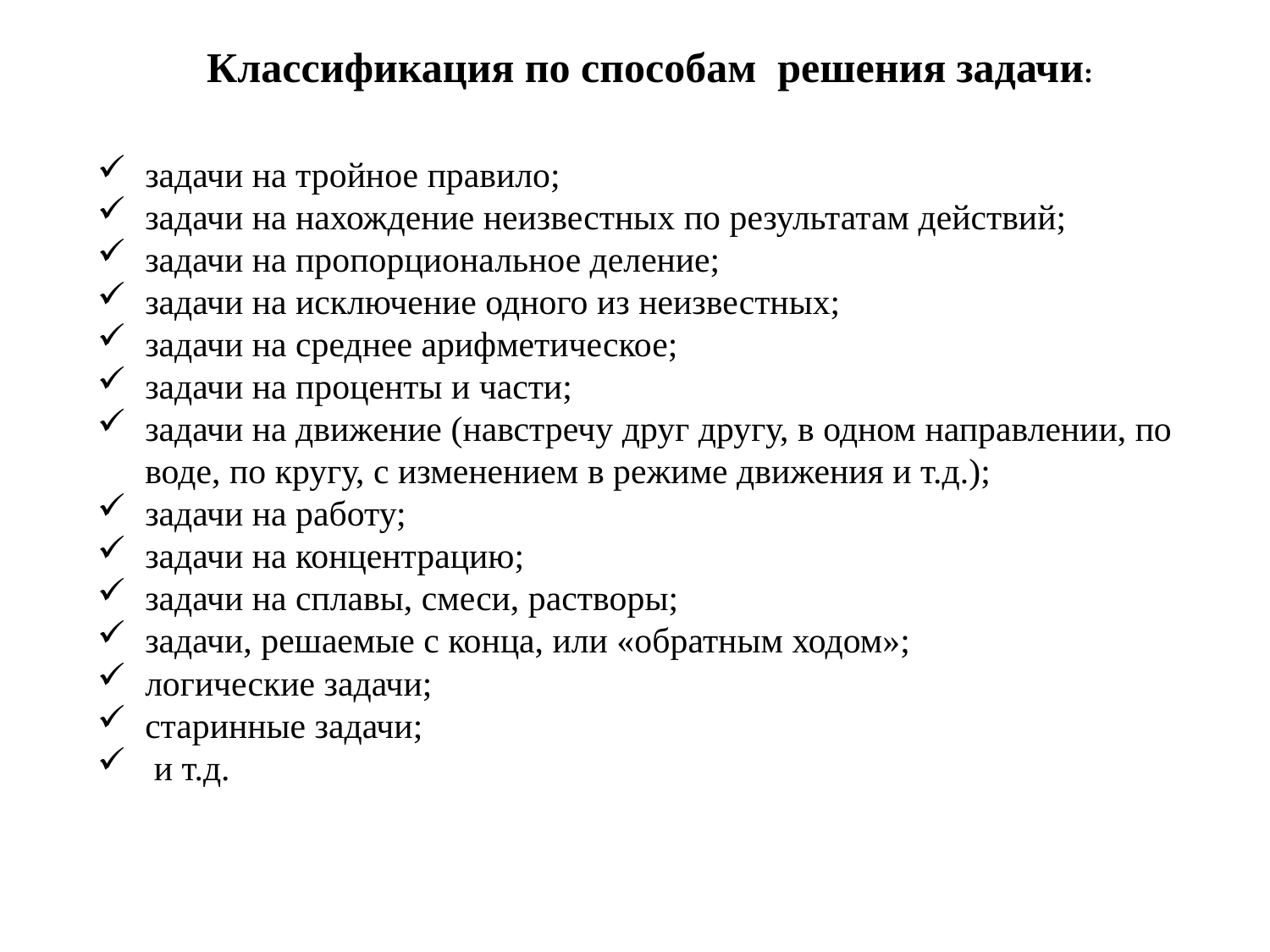

Классификация по способам  решения задачи:
задачи на тройное правило;
задачи на нахождение неизвестных по результатам действий;
задачи на пропорциональное деление;
задачи на исключение одного из неизвестных;
задачи на среднее арифметическое;
задачи на проценты и части;
задачи на движение (навстречу друг другу, в одном направлении, по воде, по кругу, с изменением в режиме движения и т.д.);
задачи на работу;
задачи на концентрацию;
задачи на сплавы, смеси, растворы;
задачи, решаемые с конца, или «обратным ходом»;
логические задачи;
старинные задачи;
 и т.д.